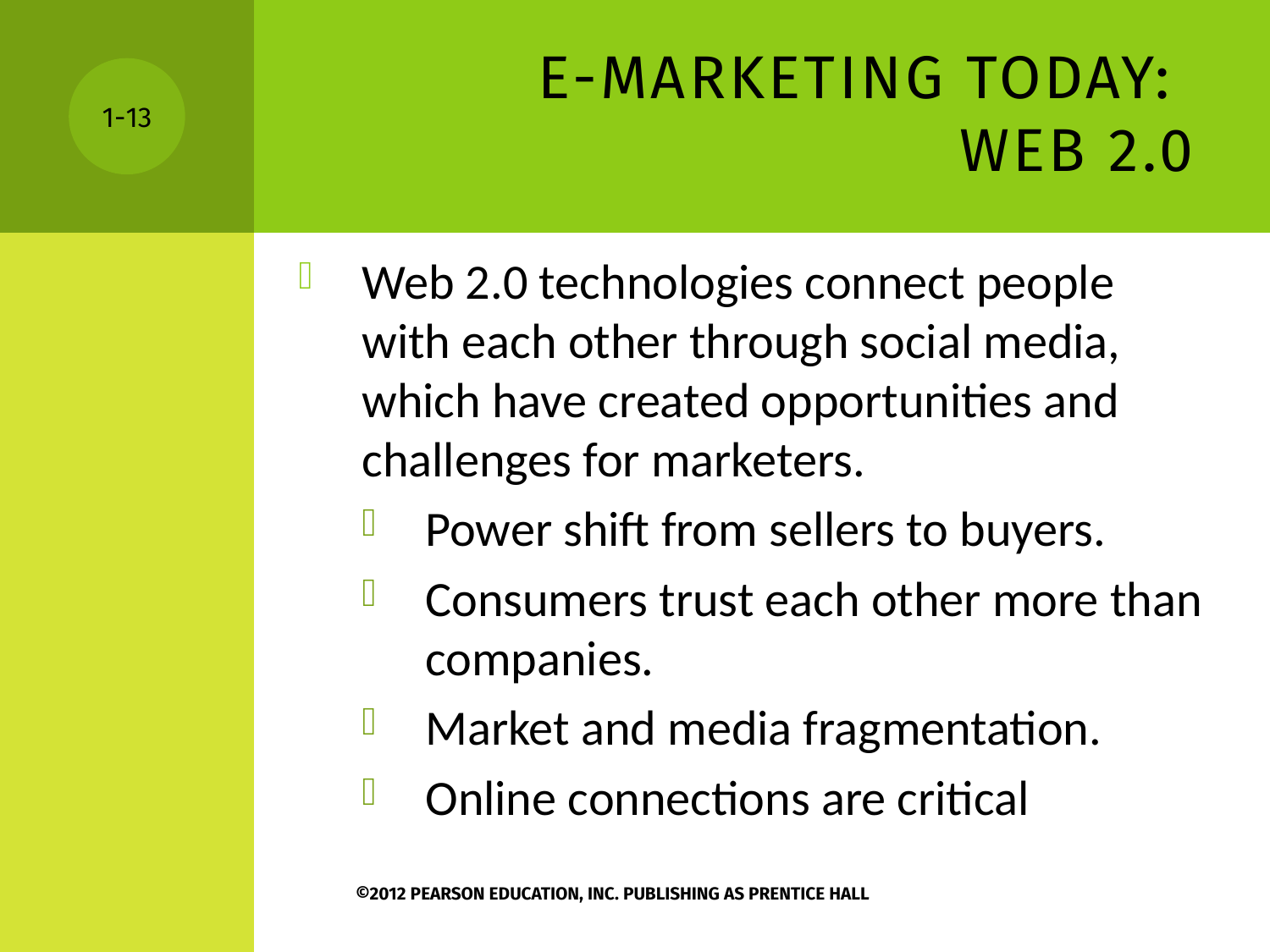

# E-Marketing Today: Web 2.0
1-13
Web 2.0 technologies connect people with each other through social media, which have created opportunities and challenges for marketers.
Power shift from sellers to buyers.
Consumers trust each other more than companies.
Market and media fragmentation.
Online connections are critical
 ©2012 PEARSON EDUCATION, INC. PUBLISHING AS PRENTICE HALL